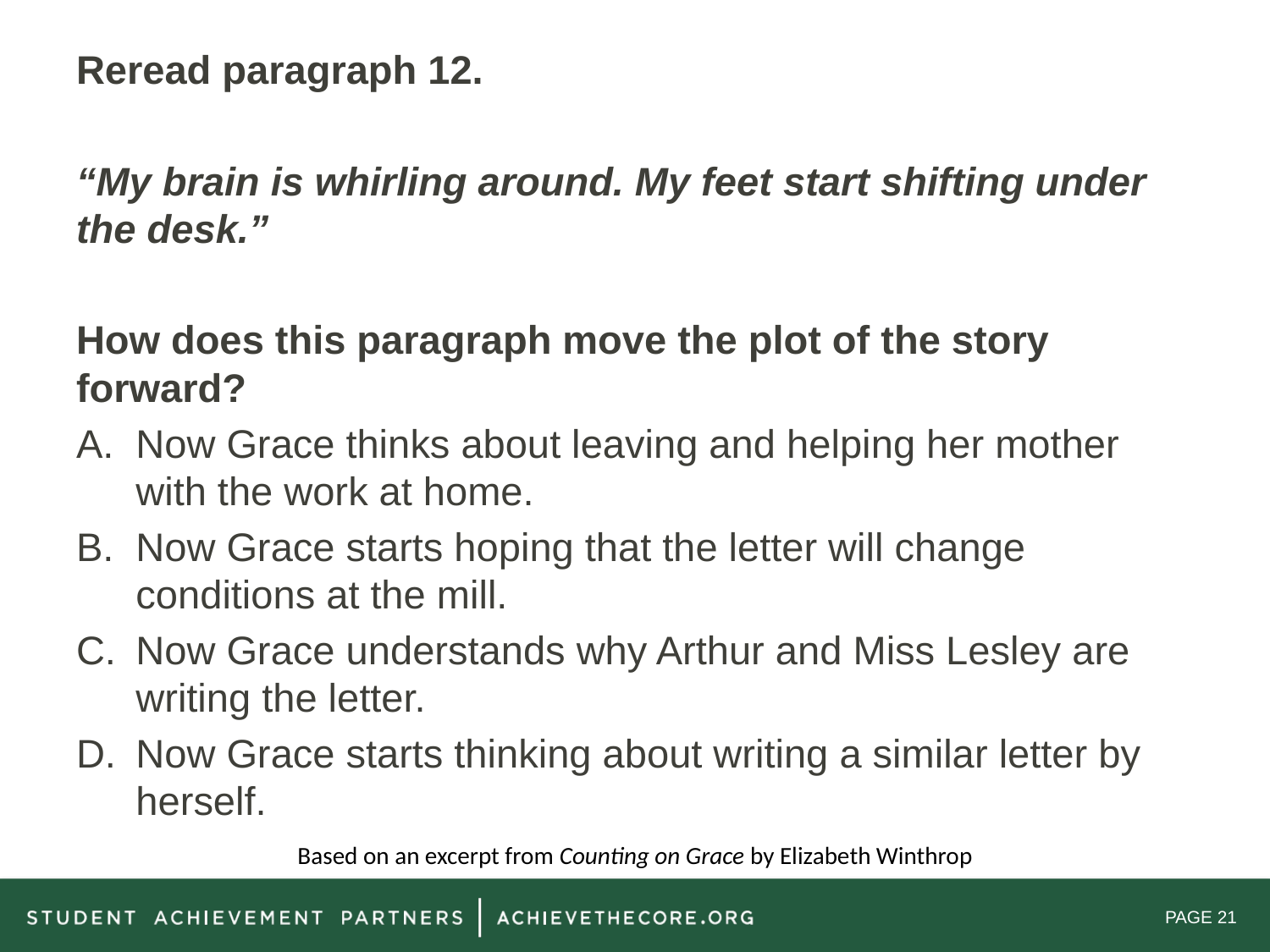

Reread paragraph 12.

“My brain is whirling around. My feet start shifting under the desk.”

How does this paragraph move the plot of the story forward?
Now Grace thinks about leaving and helping her mother with the work at home.
Now Grace starts hoping that the letter will change conditions at the mill.
Now Grace understands why Arthur and Miss Lesley are writing the letter.
Now Grace starts thinking about writing a similar letter by herself.

Based on an excerpt from Counting on Grace by Elizabeth Winthrop